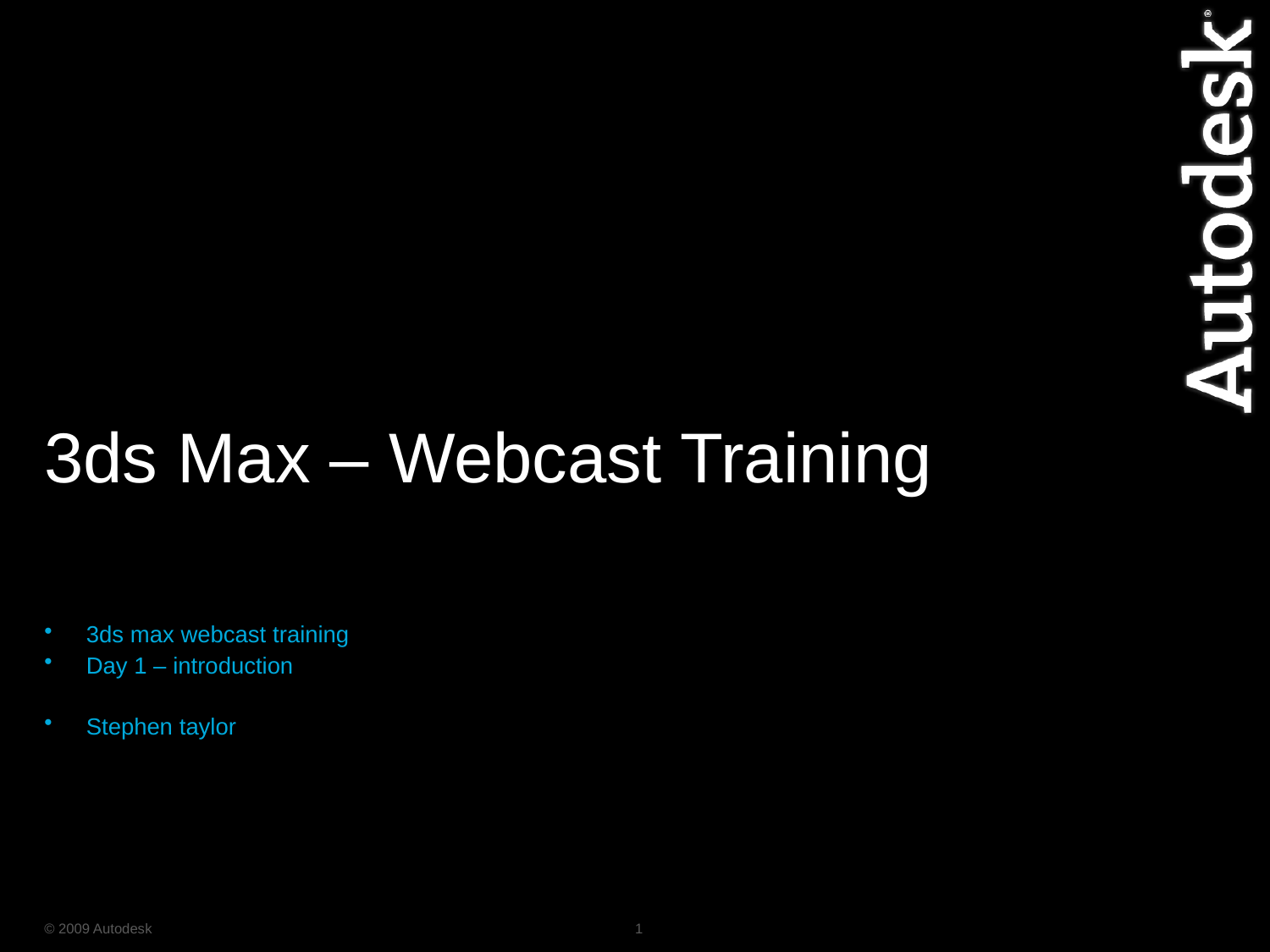

# 3ds Max – Webcast Training
3ds max webcast training
Day 1 – introduction

Stephen taylor
Autodesk Developers Network